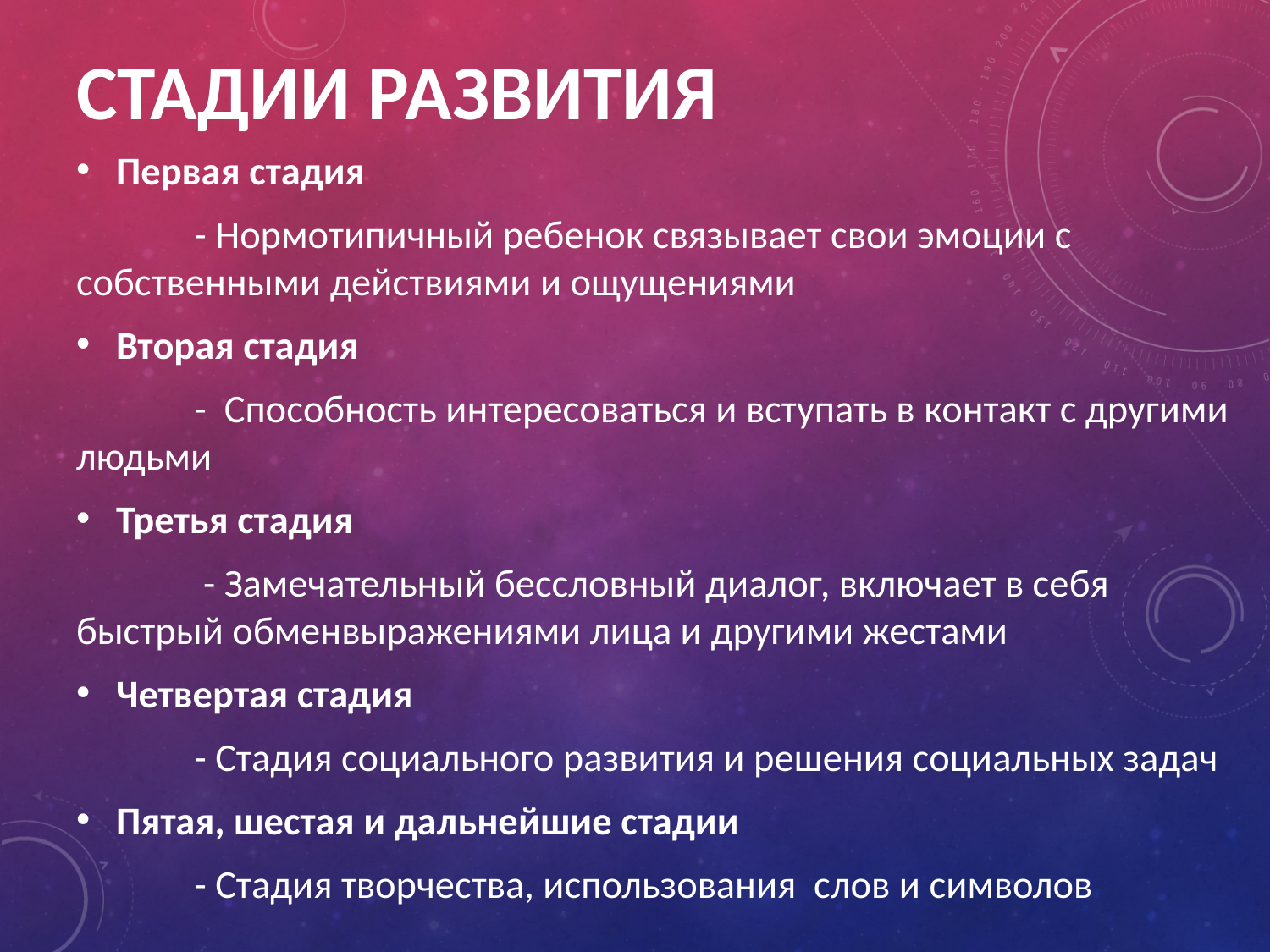

# стадии развития
Первая стадия
	- Нормотипичный ребенок связывает свои эмоции с собственными действиями и ощущениями
Вторая стадия
	-  Способность интересоваться и вступать в контакт с другими людьми
Третья стадия
	 - Замечательный бессловный диалог, включает в себя быстрый обменвыражениями лица и другими жестами
Четвертая стадия
	- Стадия социального развития и решения социальных задач
Пятая, шестая и дальнейшие стадии
	- Стадия творчества, использования  слов и символов